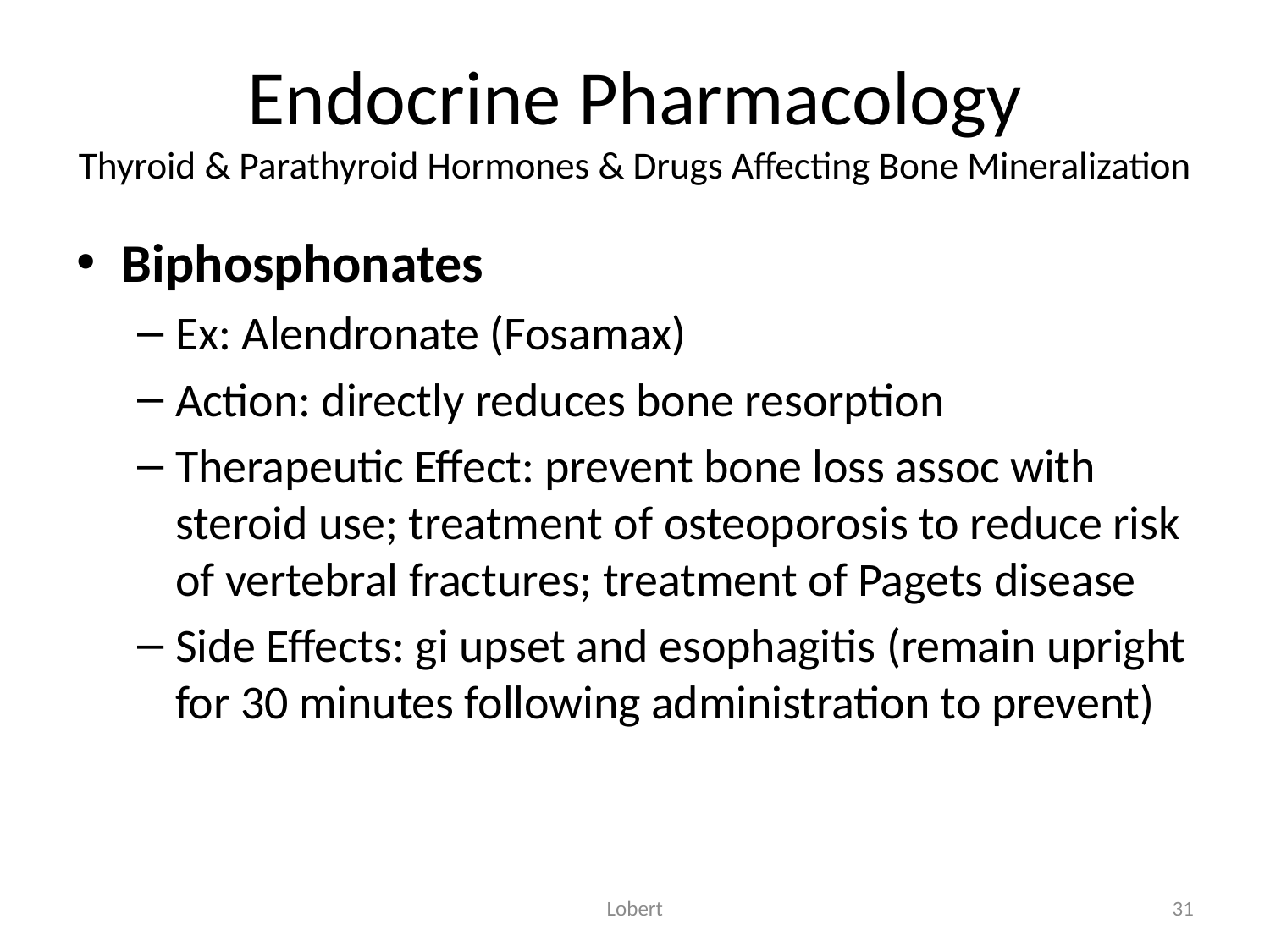

# Endocrine Pharmacology Thyroid & Parathyroid Hormones & Drugs Affecting Bone Mineralization
Biphosphonates
Ex: Alendronate (Fosamax)
Action: directly reduces bone resorption
Therapeutic Effect: prevent bone loss assoc with steroid use; treatment of osteoporosis to reduce risk of vertebral fractures; treatment of Pagets disease
Side Effects: gi upset and esophagitis (remain upright for 30 minutes following administration to prevent)
Lobert
31